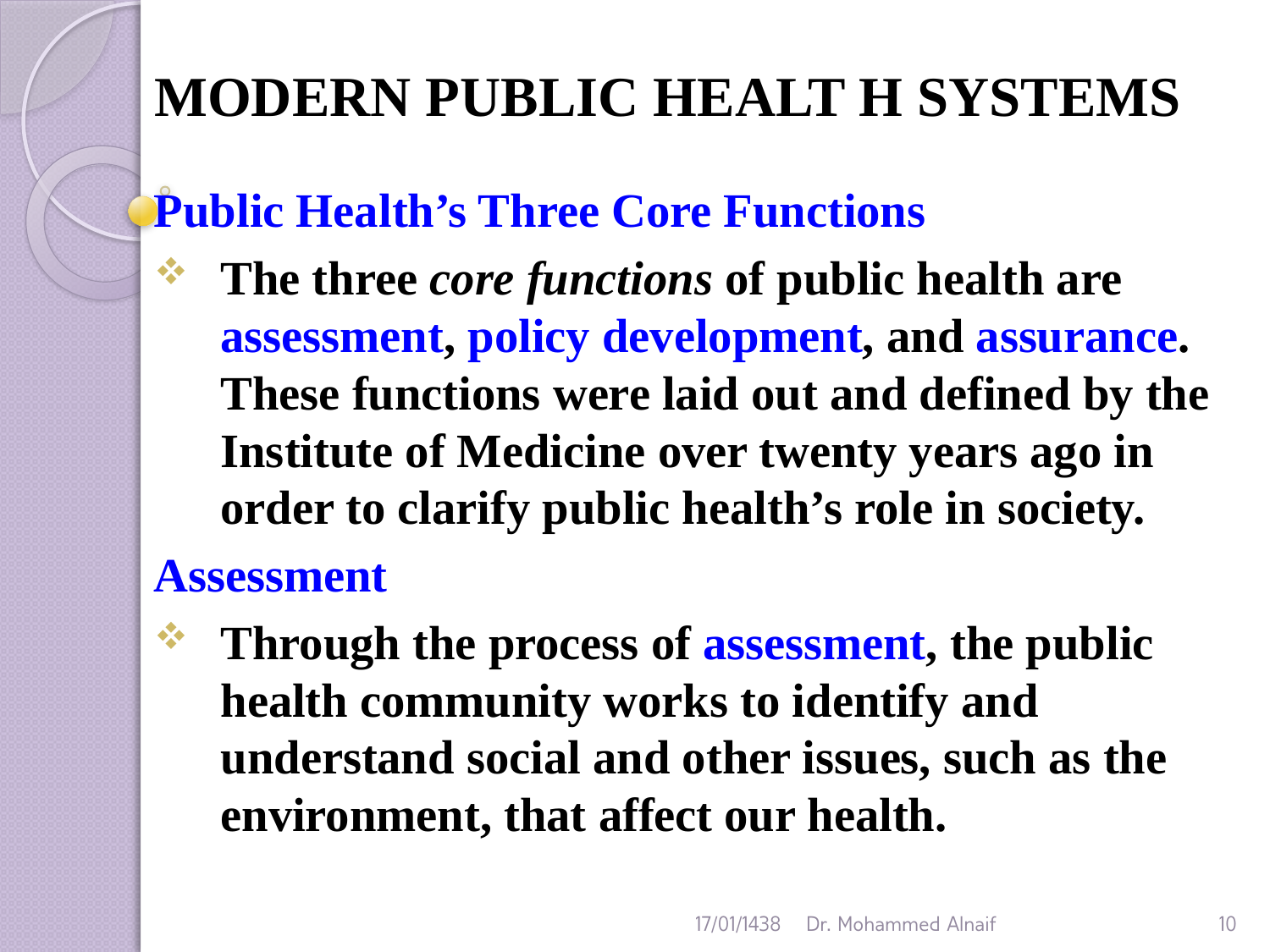

# MODERN PUBLIC HEALT H SYSTEMS
Public Health’s Three Core Functions
The three core functions of public health are assessment, policy development, and assurance. These functions were laid out and defined by the Institute of Medicine over twenty years ago in order to clarify public health’s role in society.
Assessment
Through the process of assessment, the public health community works to identify and understand social and other issues, such as the environment, that affect our health.
17/01/1438
Dr. Mohammed Alnaif
10